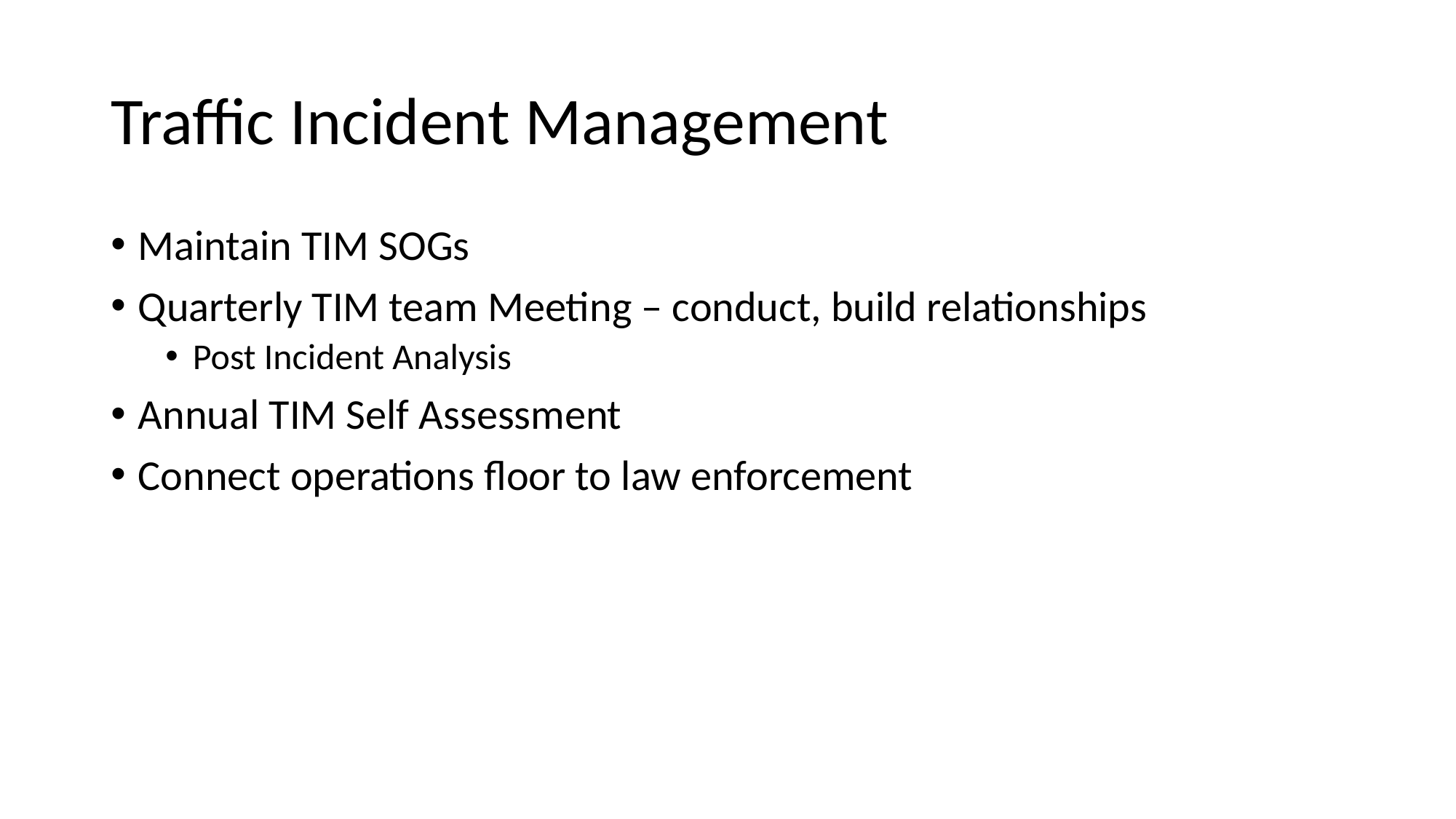

# Traffic Incident Management
Maintain TIM SOGs
Quarterly TIM team Meeting – conduct, build relationships
Post Incident Analysis
Annual TIM Self Assessment
Connect operations floor to law enforcement